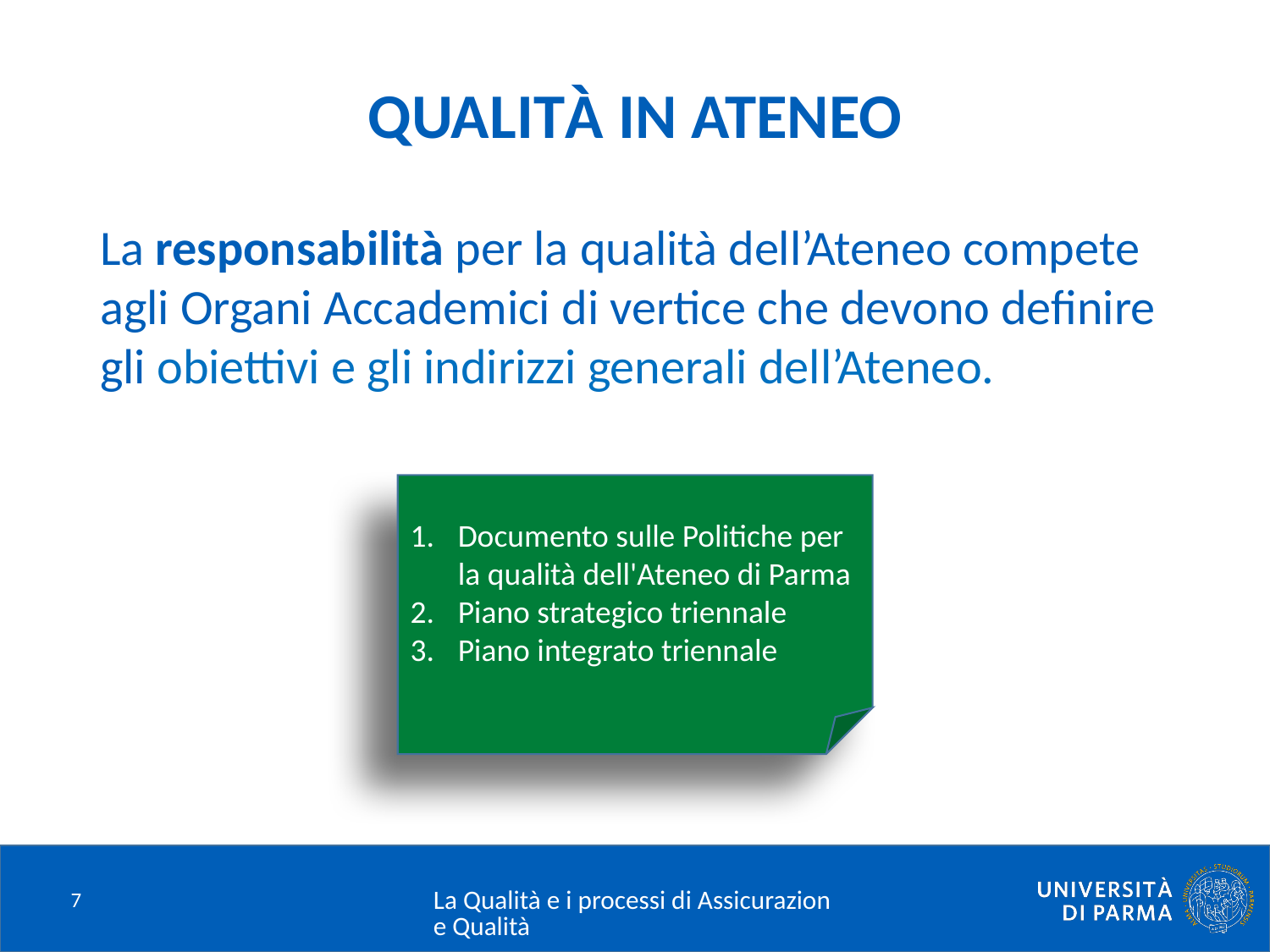

# QUALITÀ IN ATENEO
La responsabilità per la qualità dell’Ateneo compete agli Organi Accademici di vertice che devono definire gli obiettivi e gli indirizzi generali dell’Ateneo.
Documento sulle Politiche per la qualità dell'Ateneo di Parma
Piano strategico triennale
Piano integrato triennale
7
La Qualità e i processi di Assicurazione Qualità